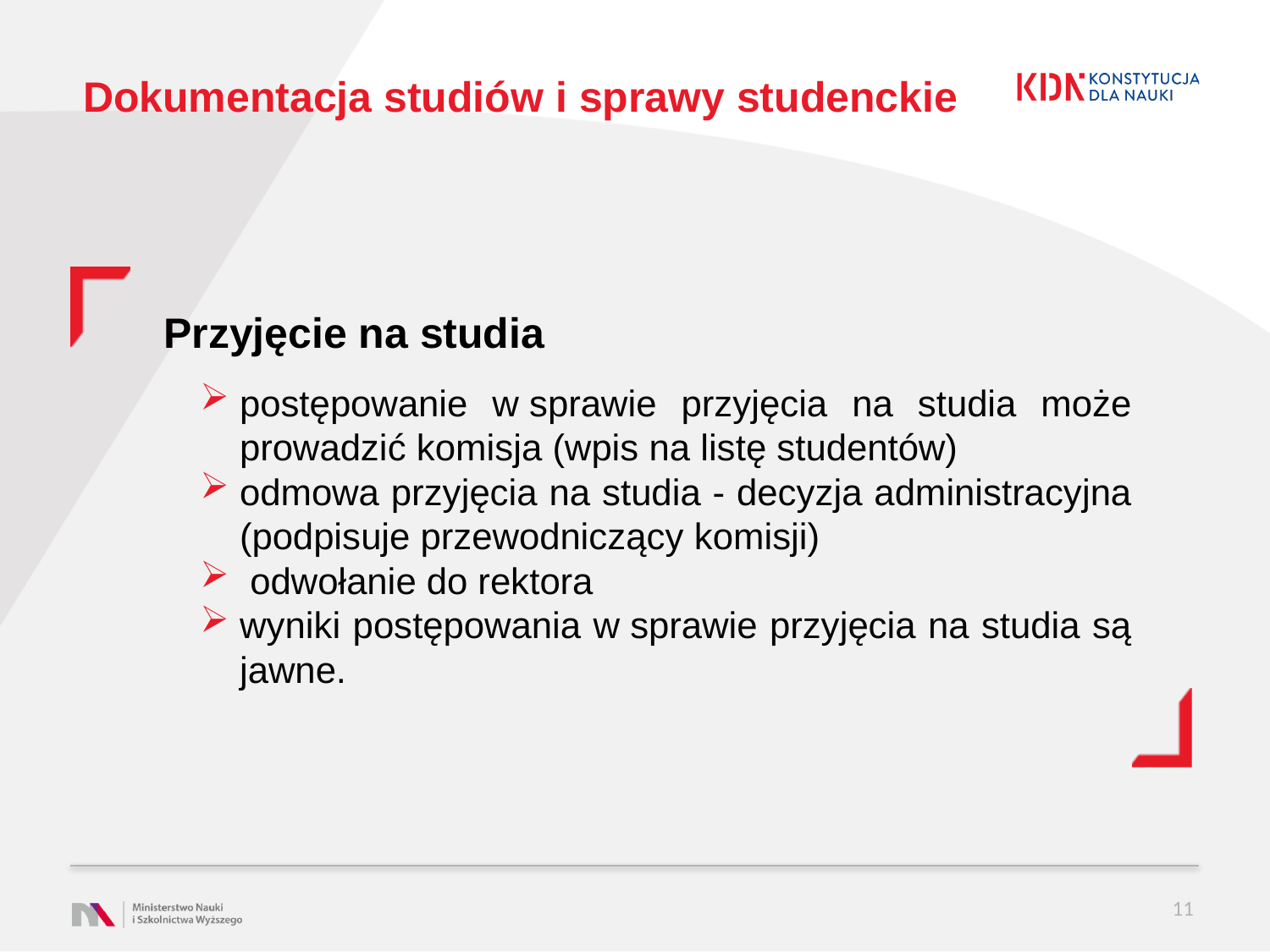

# Dokumentacja studiów i sprawy studenckie
Przyjęcie na studia
postępowanie w sprawie przyjęcia na studia może prowadzić komisja (wpis na listę studentów)
odmowa przyjęcia na studia - decyzja administracyjna (podpisuje przewodniczący komisji)
 odwołanie do rektora
wyniki postępowania w sprawie przyjęcia na studia są jawne.

11